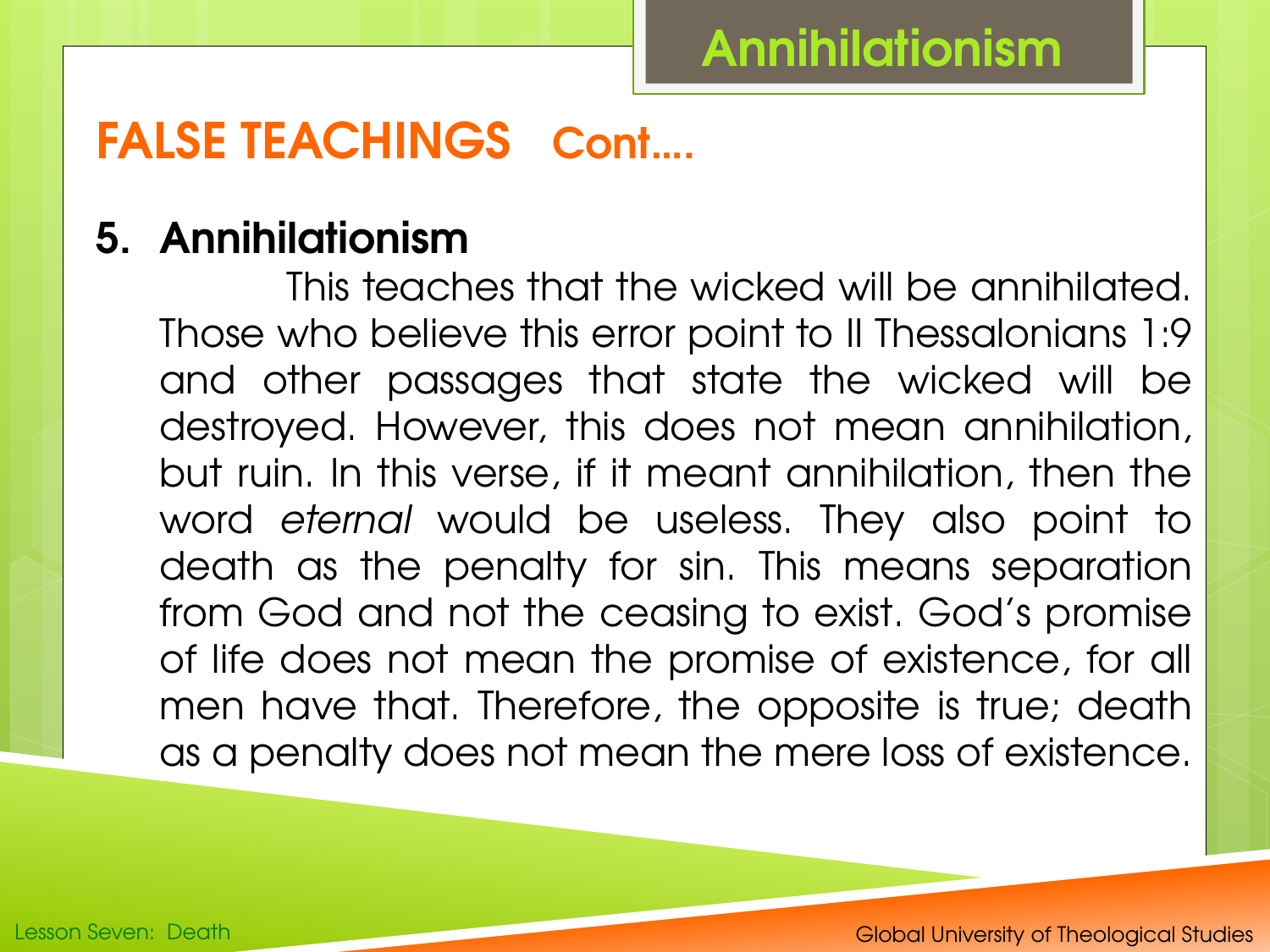

Annihilationism
FALSE TEACHINGS   Cont….

Annihilationism
	This teaches that the wicked will be annihilated. Those who believe this error point to II Thessalonians 1:9 and other passages that state the wicked will be destroyed. However, this does not mean annihilation, but ruin. In this verse, if it meant annihilation, then the word eternal would be useless. They also point to death as the penalty for sin. This means separation from God and not the ceasing to exist. God’s promise of life does not mean the promise of existence, for all men have that. Therefore, the opposite is true; death as a penalty does not mean the mere loss of existence.
 Global University of Theological Studies
Lesson Seven:  Death